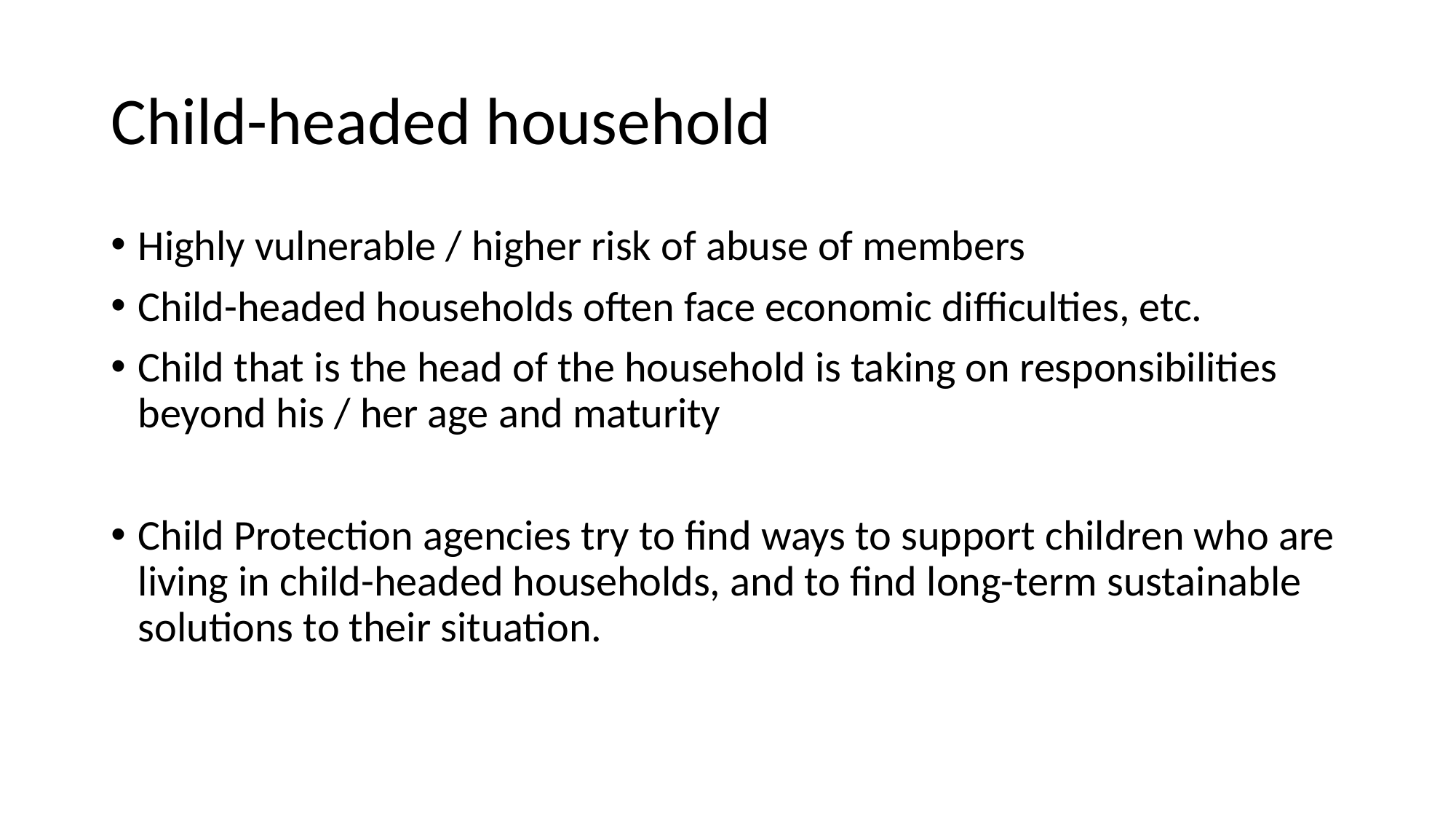

# Child-headed household
Highly vulnerable / higher risk of abuse of members
Child-headed households often face economic difficulties, etc.
Child that is the head of the household is taking on responsibilities beyond his / her age and maturity

Child Protection agencies try to find ways to support children who are living in child-headed households, and to find long-term sustainable solutions to their situation.